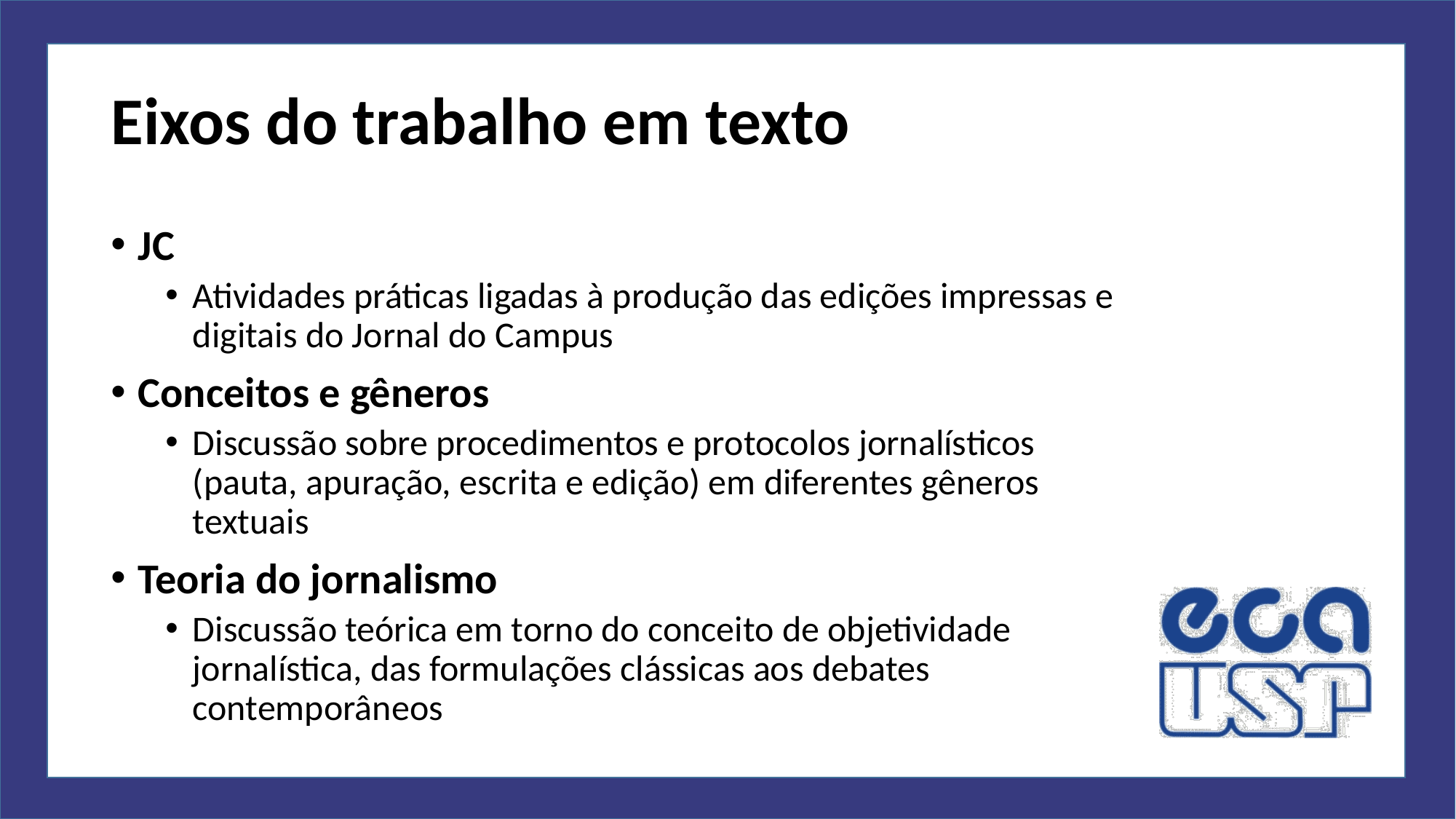

# Eixos do trabalho em texto
JC
Atividades práticas ligadas à produção das edições impressas e digitais do Jornal do Campus
Conceitos e gêneros
Discussão sobre procedimentos e protocolos jornalísticos (pauta, apuração, escrita e edição) em diferentes gêneros textuais
Teoria do jornalismo
Discussão teórica em torno do conceito de objetividade jornalística, das formulações clássicas aos debates contemporâneos